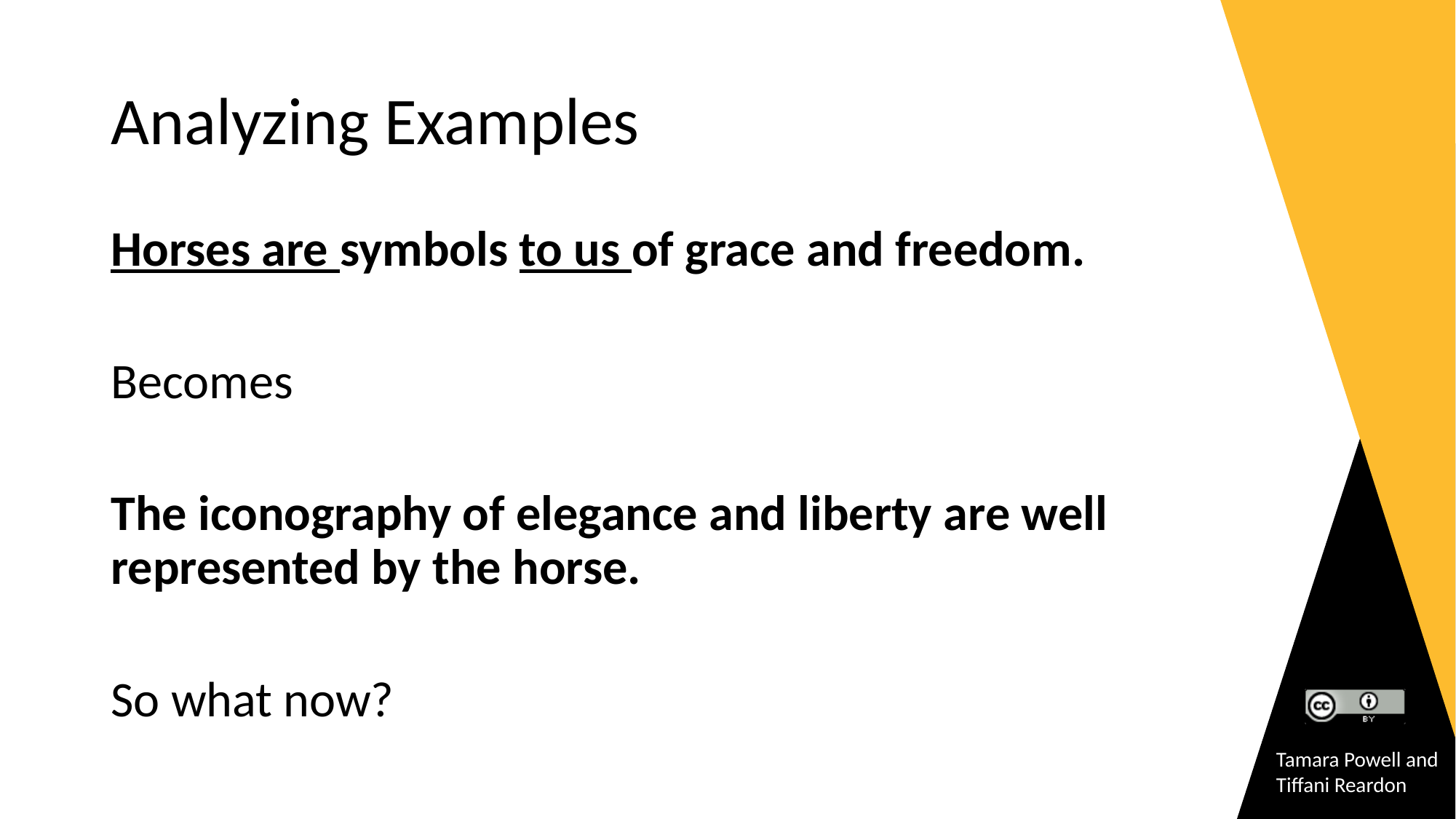

# Analyzing Examples
Horses are symbols to us of grace and freedom.

Becomes

The iconography of elegance and liberty are well represented by the horse.

So what now?